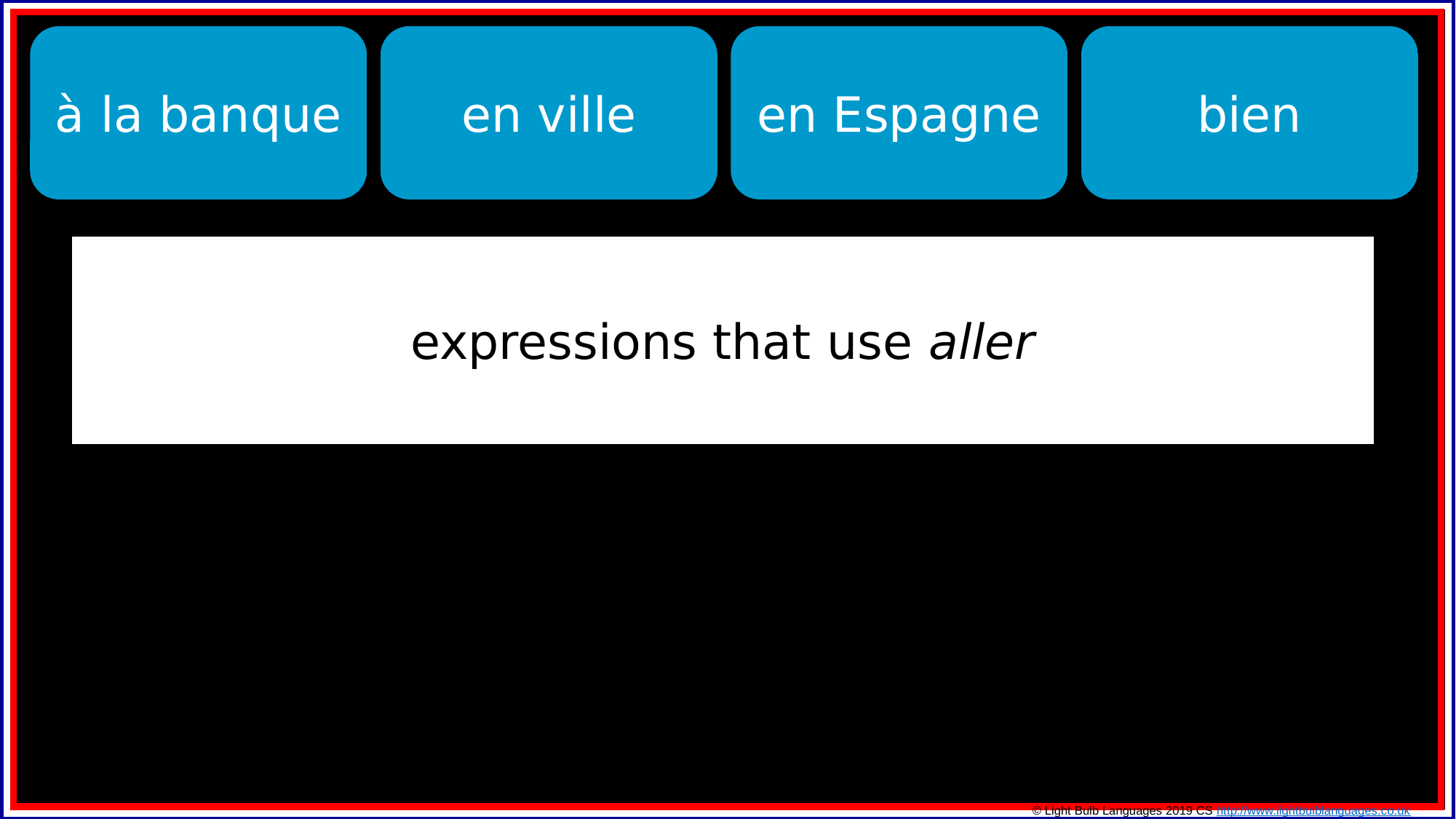

à la banque
en ville
en Espagne
bien
expressions that use aller
© Light Bulb Languages 2019 CS http://www.lightbulblanguages.co.uk